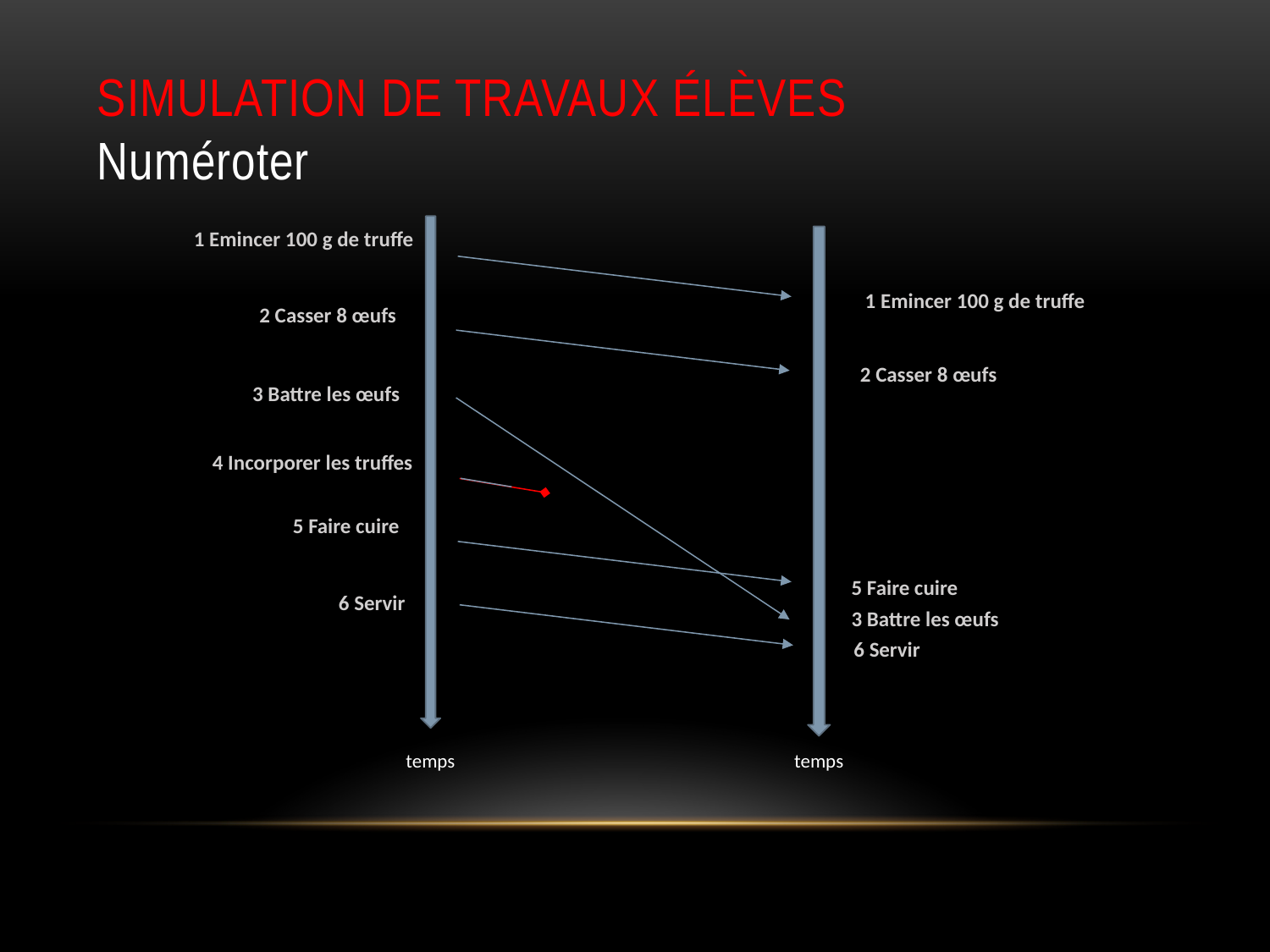

# Simulation de travaux élèves Numéroter

1 Emincer 100 g de truffe
2 Casser 8 œufs
3 Battre les œufs
4 Incorporer les truffes

5 Faire cuire

 6 Servir

1 Emincer 100 g de truffe
2 Casser 8 œufs
 5 Faire cuire

3 Battre les œufs
6 Servir

temps

temps